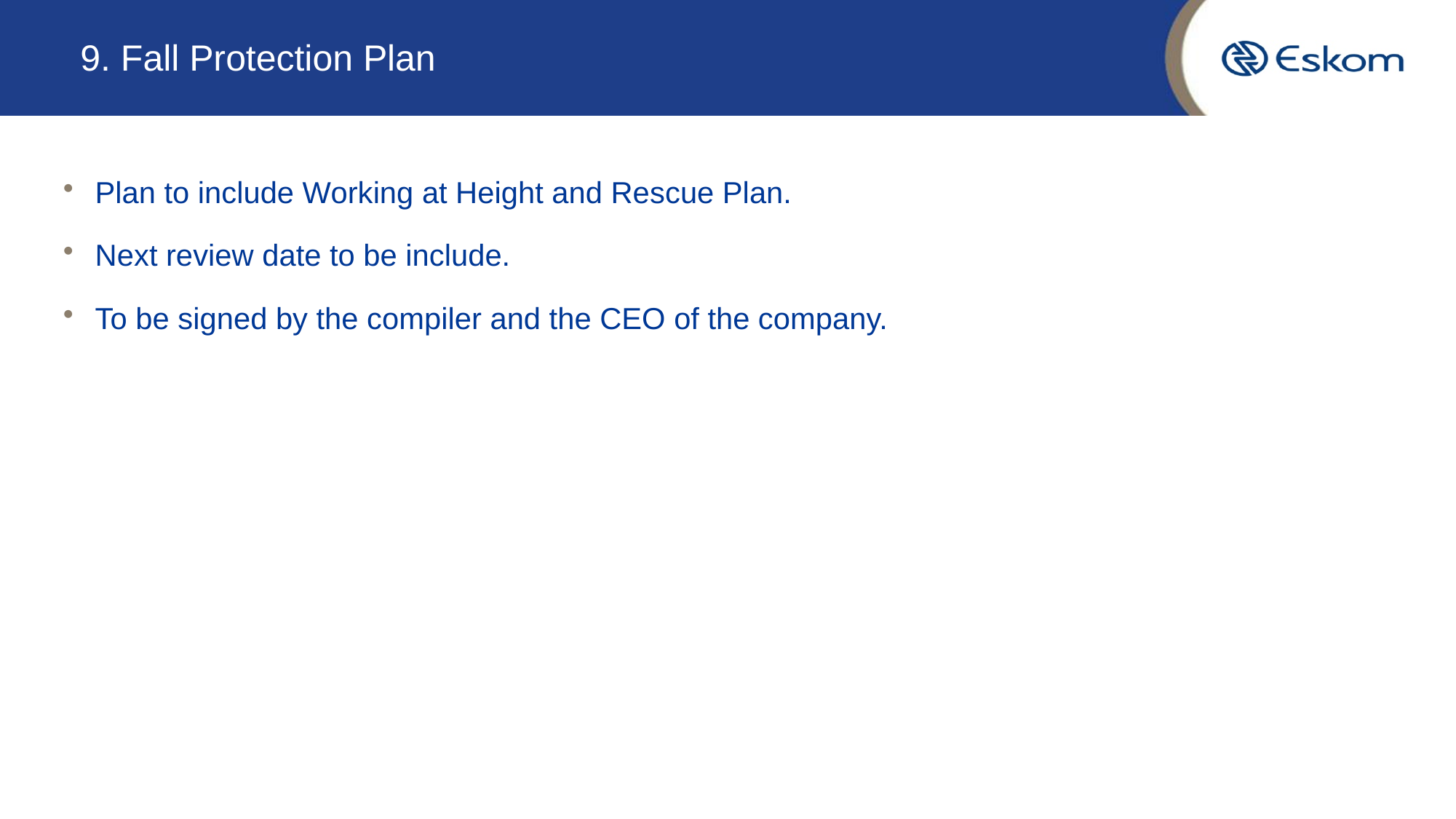

# 9. Fall Protection Plan
Plan to include Working at Height and Rescue Plan.
Next review date to be include.
To be signed by the compiler and the CEO of the company.